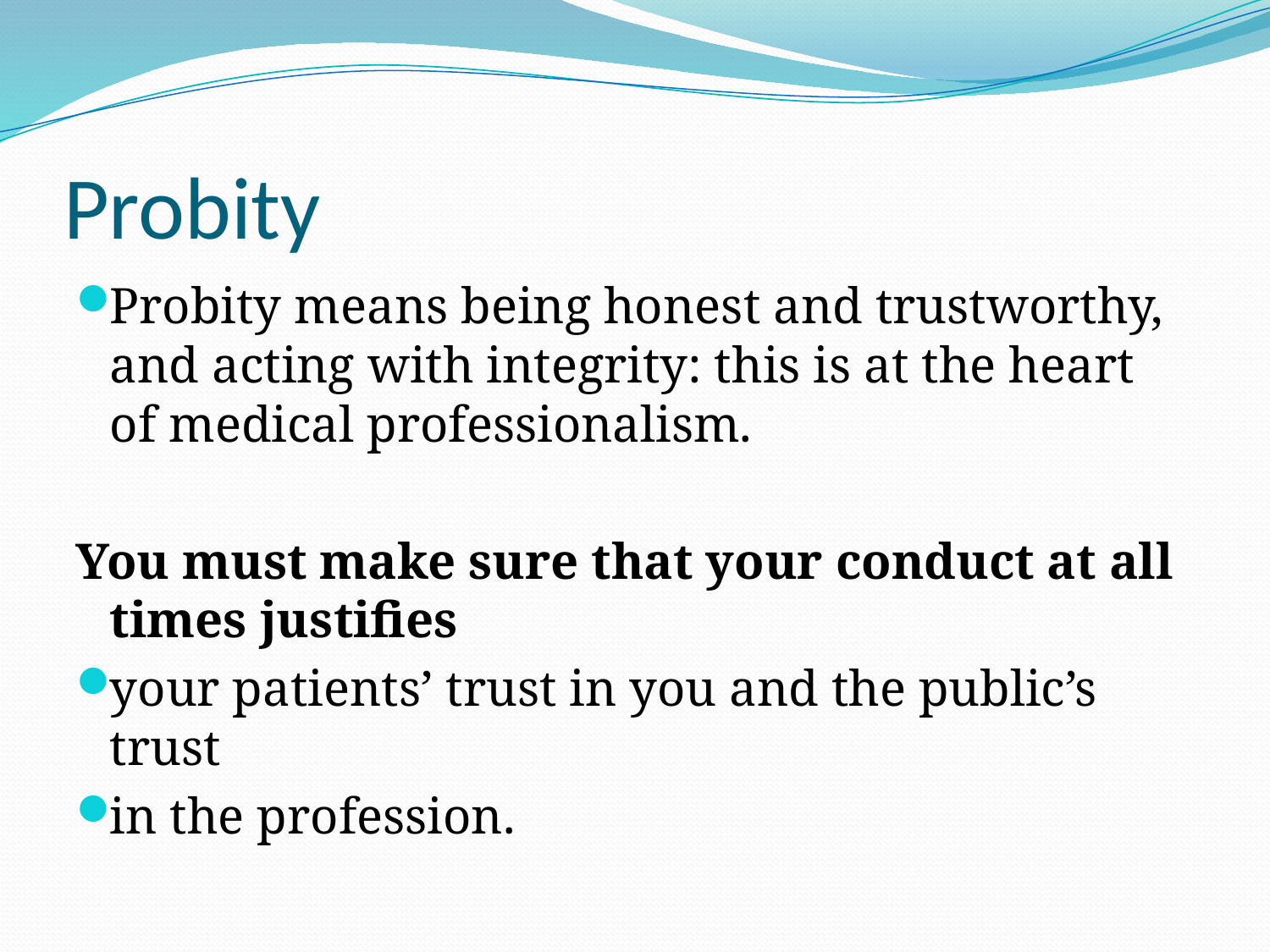

# Probity
Probity means being honest and trustworthy, and acting with integrity: this is at the heart of medical professionalism.

You must make sure that your conduct at all times justifies
your patients’ trust in you and the public’s trust
in the profession.